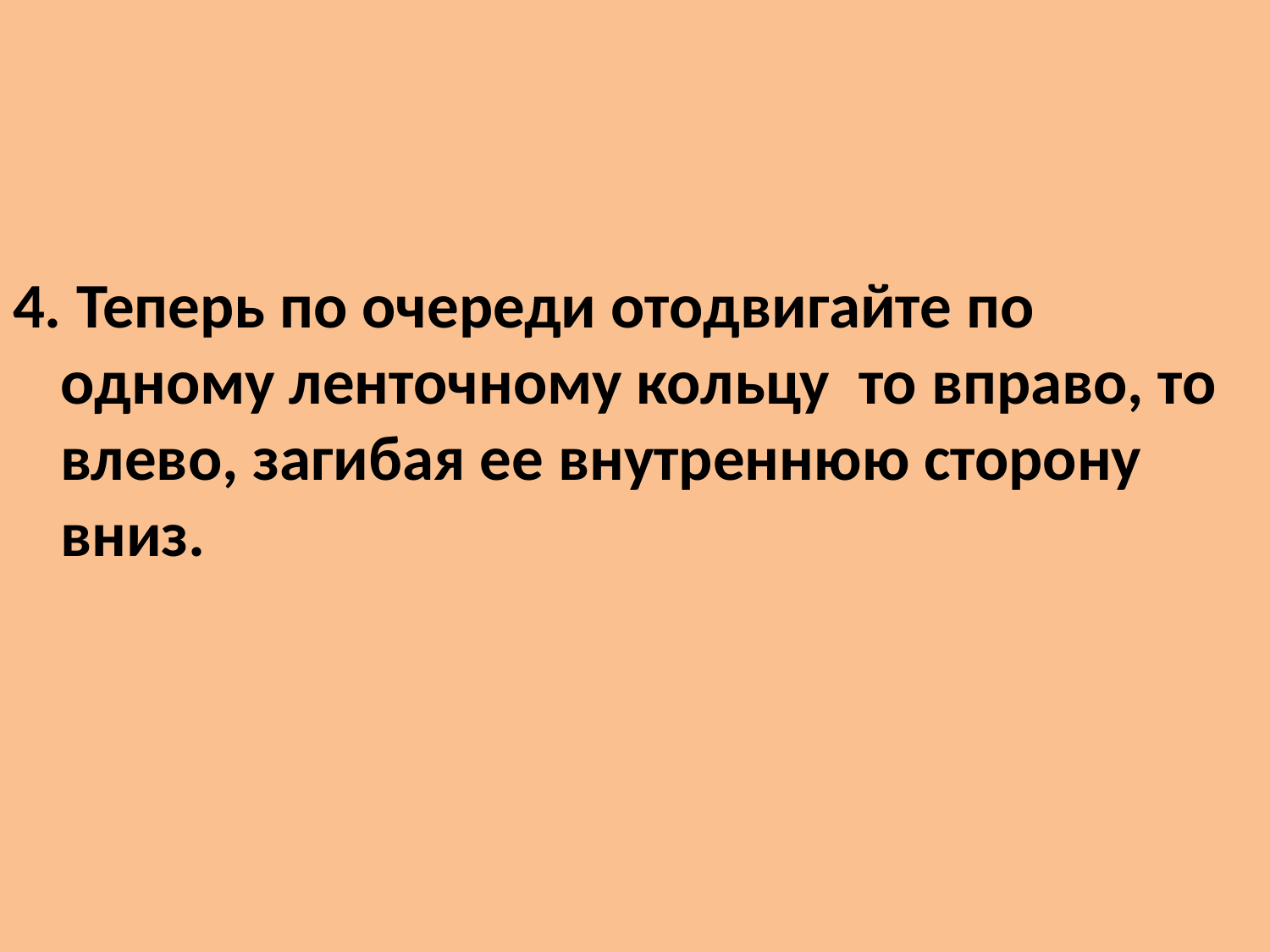

4. Теперь по очереди отодвигайте по одному ленточному кольцу  то вправо, то влево, загибая ее внутреннюю сторону вниз.